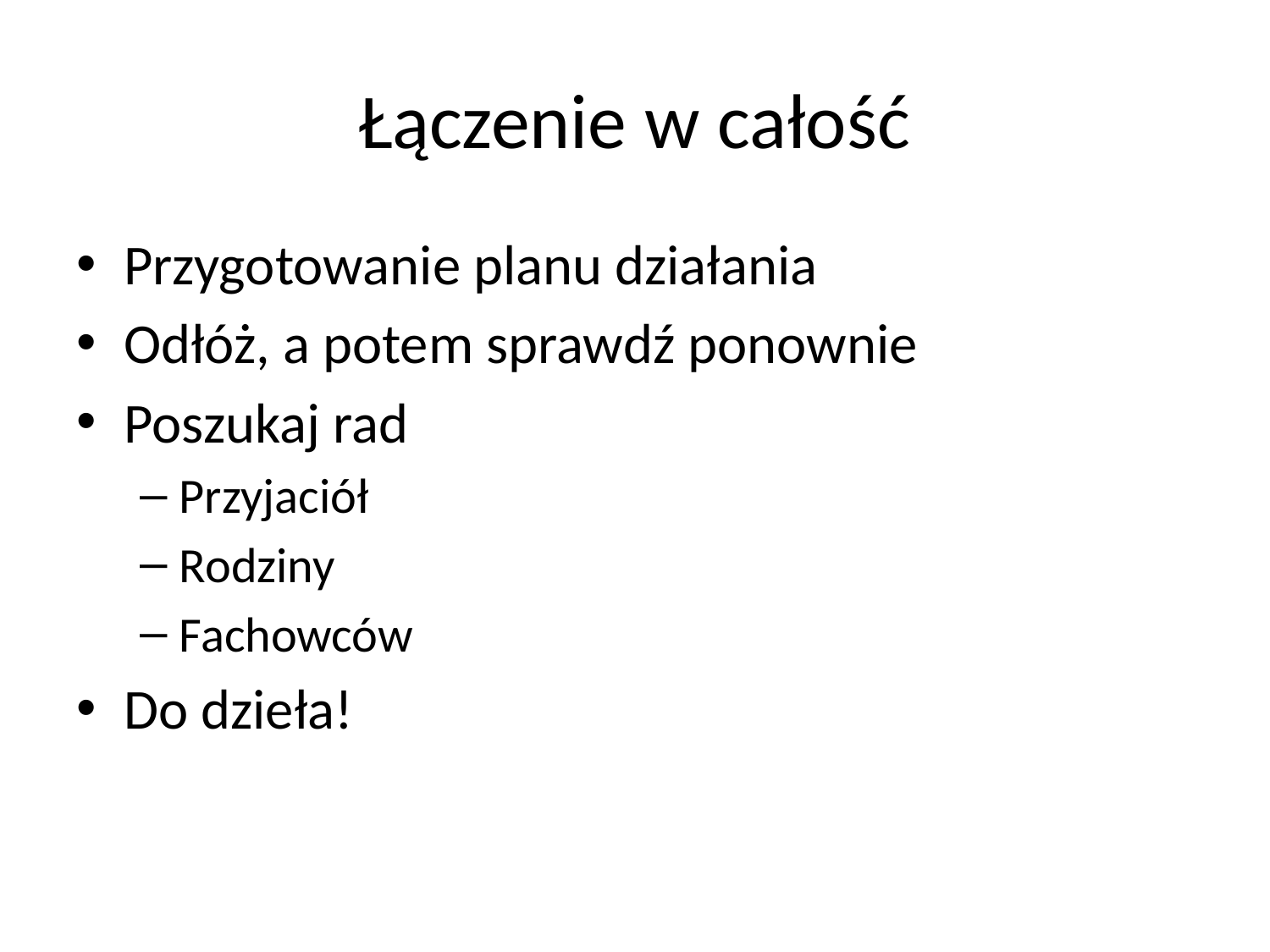

# Łączenie w całość
Przygotowanie planu działania
Odłóż, a potem sprawdź ponownie
Poszukaj rad
Przyjaciół
Rodziny
Fachowców
Do dzieła!